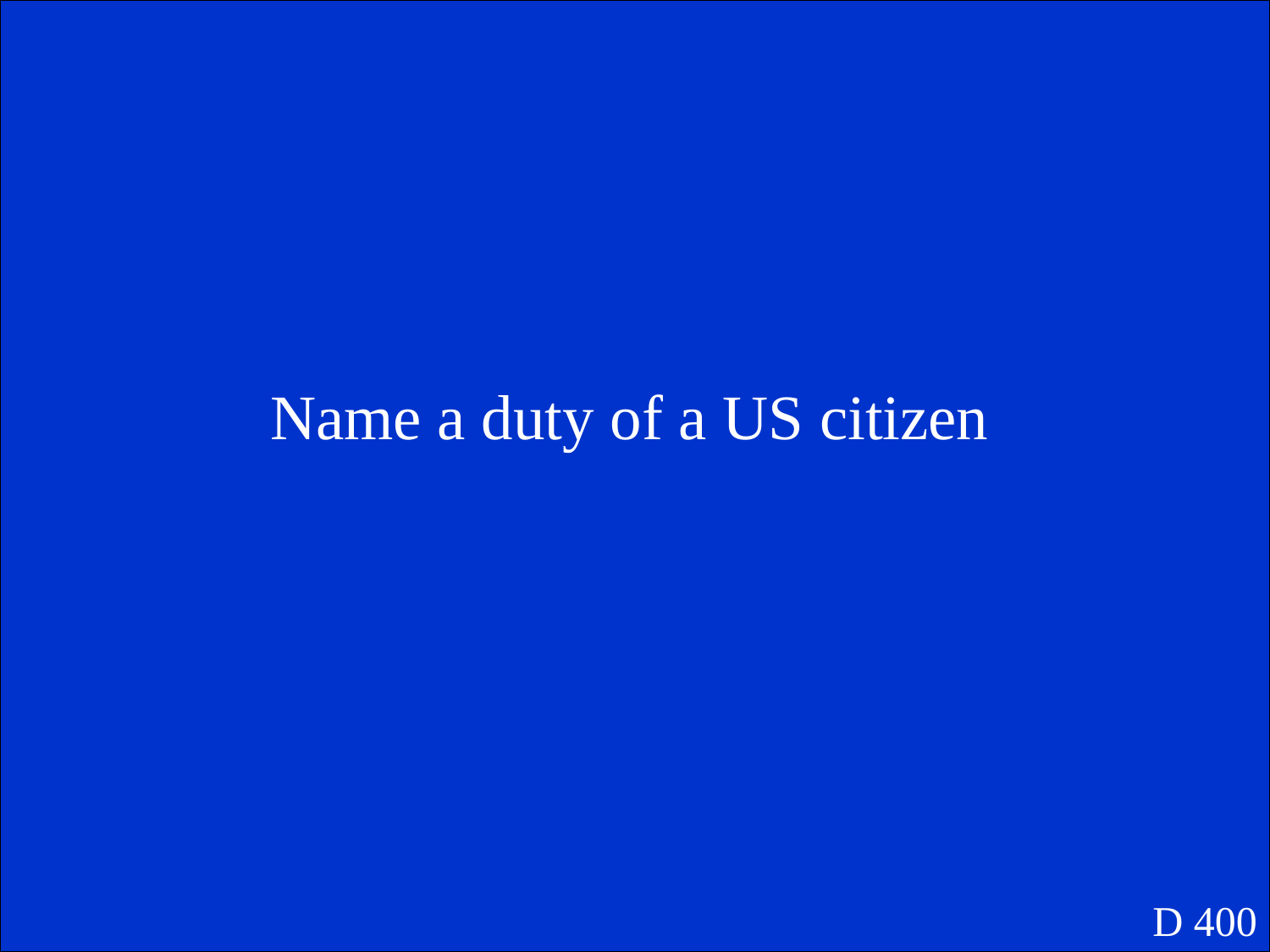

Name a duty of a US citizen
D 400